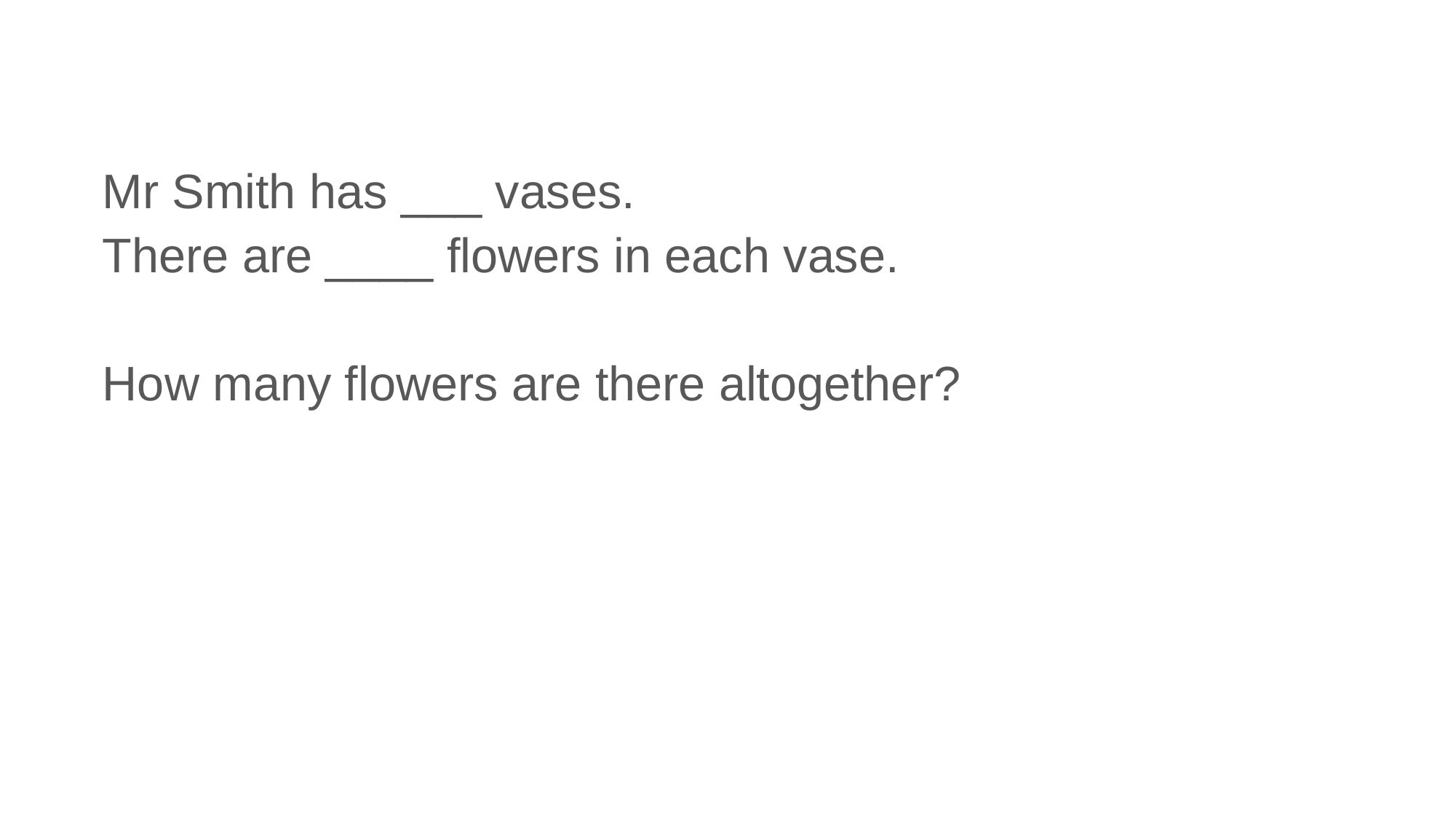

Mr Smith has ___ vases.
There are ____ flowers in each vase.

How many flowers are there altogether?